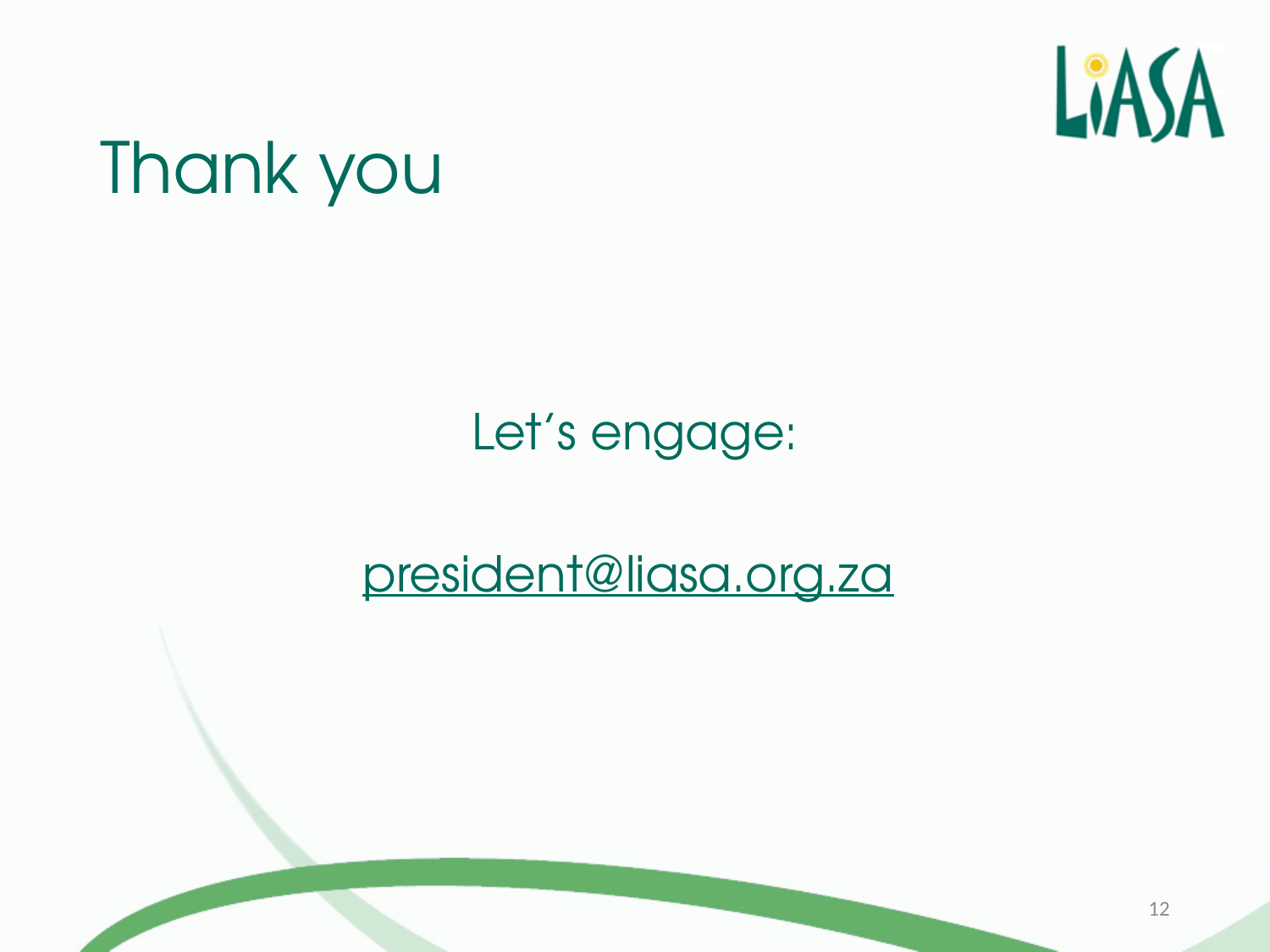

# Thank you

Let’s engage:

president@liasa.org.za
12